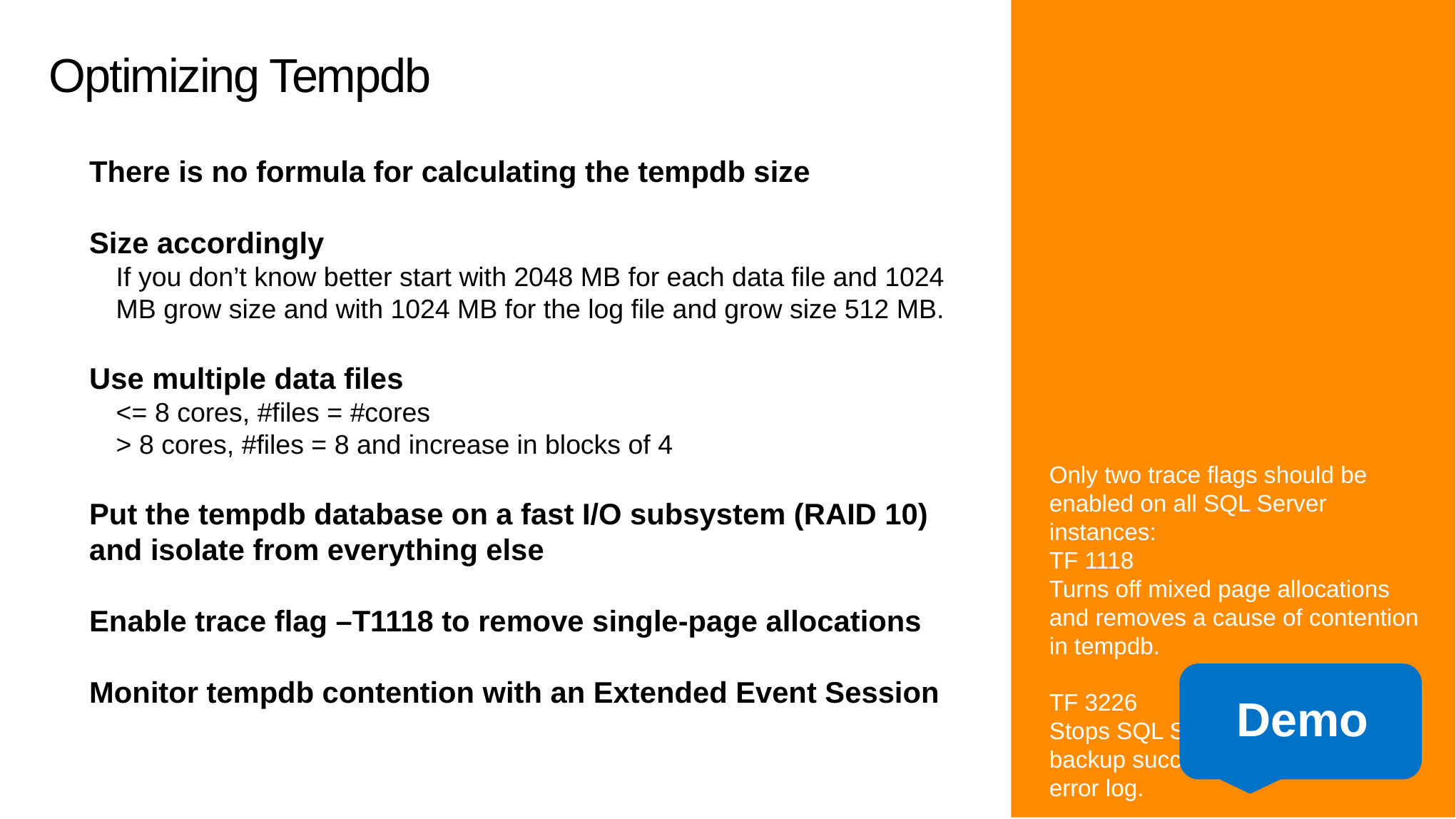

# Optimizing Tempdb
There is no formula for calculating the tempdb size

Size accordingly
If you don’t know better start with 2048 MB for each data file and 1024 MB grow size and with 1024 MB for the log file and grow size 512 MB.

Use multiple data files
<= 8 cores, #files = #cores
> 8 cores, #files = 8 and increase in blocks of 4

Put the tempdb database on a fast I/O subsystem (RAID 10) and isolate from everything else

Enable trace flag –T1118 to remove single-page allocations

Monitor tempdb contention with an Extended Event Session
Only two trace flags should be enabled on all SQL Server instances:
TF 1118
Turns off mixed page allocations and removes a cause of contention in tempdb.

TF 3226
Stops SQL Server from printing backup success messages in the error log.

Demo